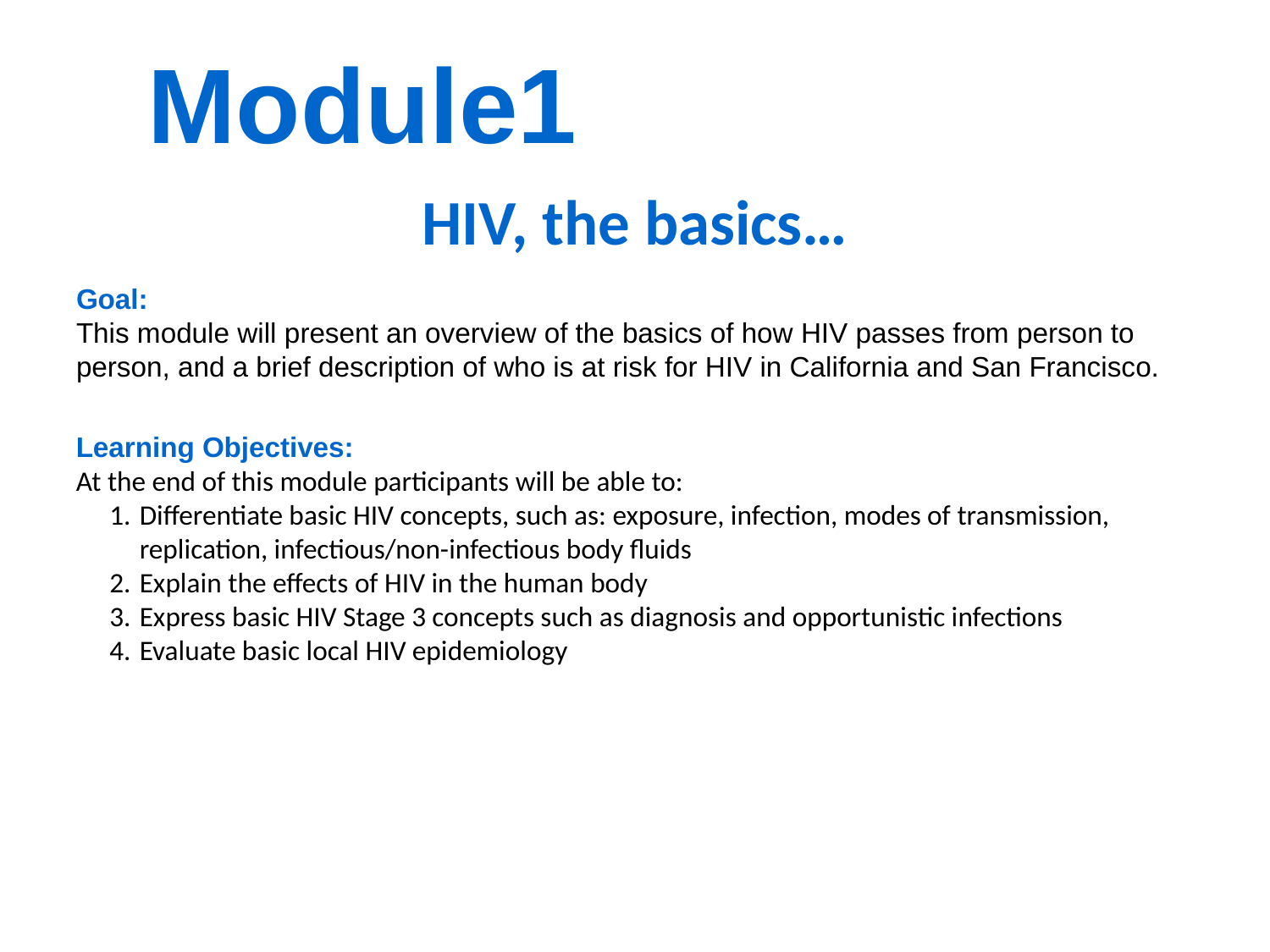

Module1
# HIV, the basics…
Goal:
This module will present an overview of the basics of how HIV passes from person to person, and a brief description of who is at risk for HIV in California and San Francisco.

Learning Objectives:
At the end of this module participants will be able to:
Differentiate basic HIV concepts, such as: exposure, infection, modes of transmission, replication, infectious/non-infectious body fluids
Explain the effects of HIV in the human body
Express basic HIV Stage 3 concepts such as diagnosis and opportunistic infections
Evaluate basic local HIV epidemiology